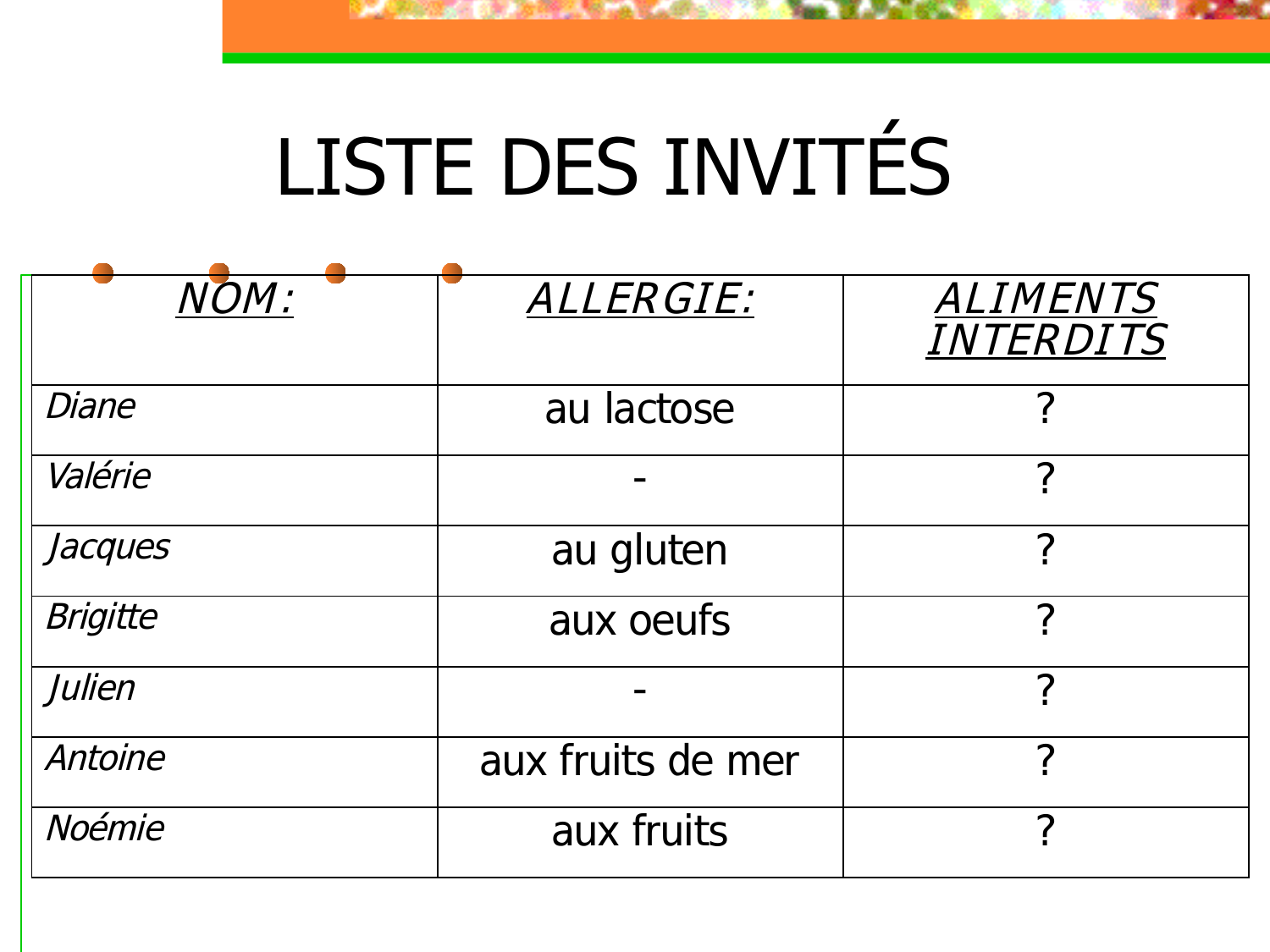

# LISTE DES INVITÉS
| NOM: | ALLERGIE: | ALIMENTS INTERDITS |
| --- | --- | --- |
| Diane | au lactose | ? |
| Valérie | - | ? |
| Jacques | au gluten | ? |
| Brigitte | aux oeufs | ? |
| Julien | - | ? |
| Antoine | aux fruits de mer | ? |
| Noémie | aux fruits | ? |